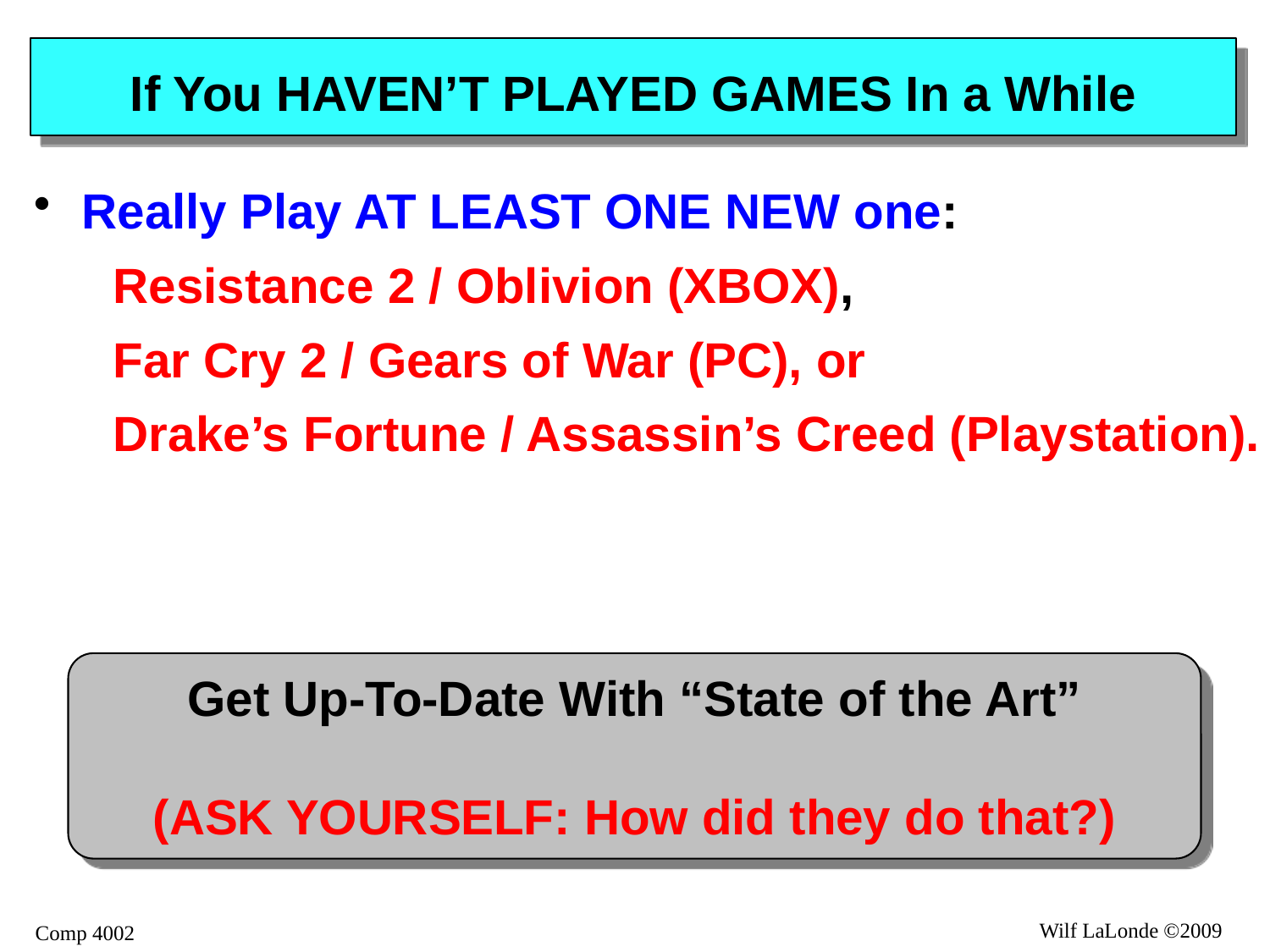

# If You HAVEN’T PLAYED GAMES In a While
Really Play AT LEAST ONE NEW one:
Resistance 2 / Oblivion (XBOX),
Far Cry 2 / Gears of War (PC), or
Drake’s Fortune / Assassin’s Creed (Playstation).
Get Up-To-Date With “State of the Art”

(ASK YOURSELF: How did they do that?)